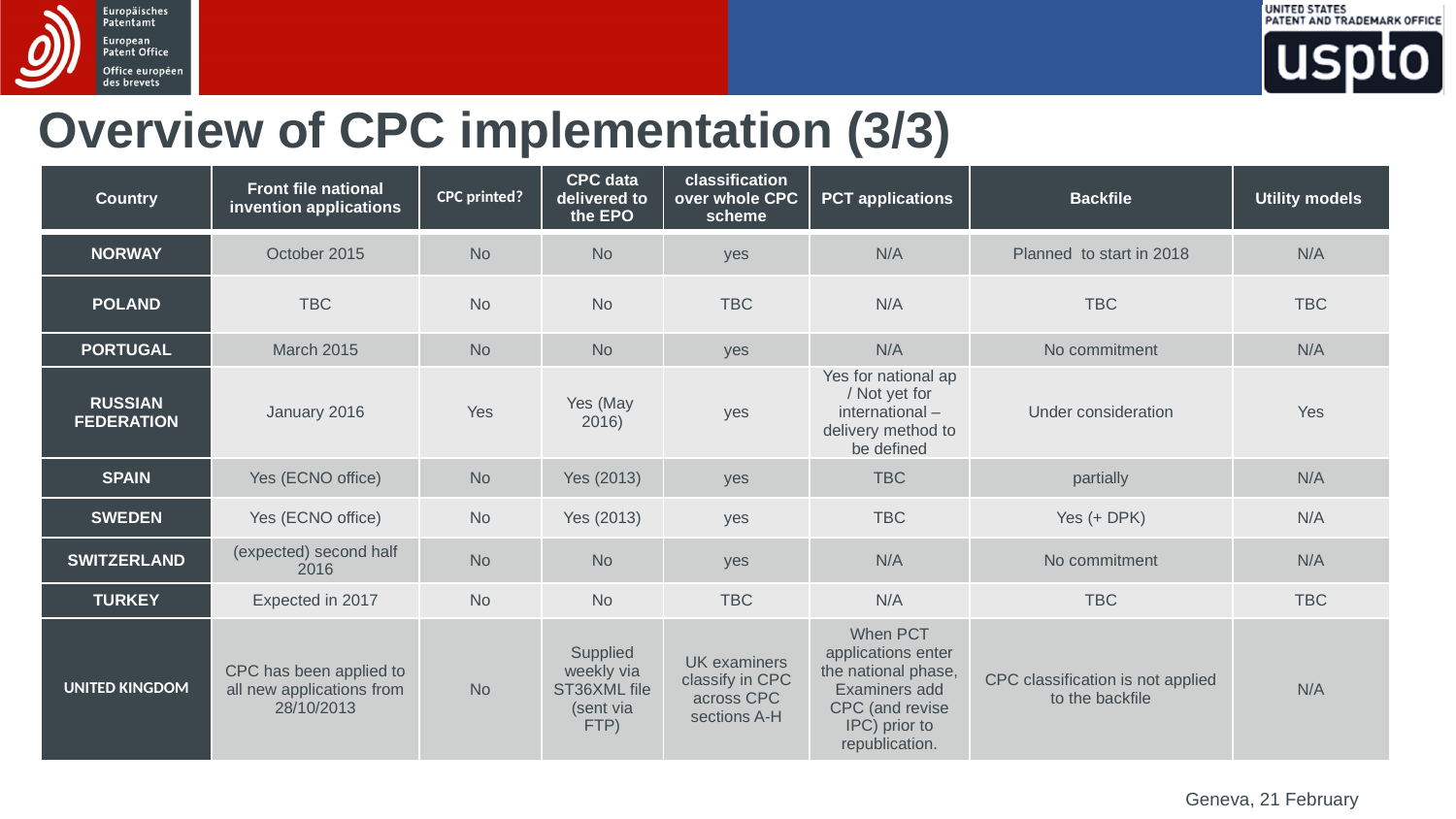

Overview of CPC implementation (3/3)
| Country | Front file national invention applications | CPC printed? | CPC data delivered to the EPO | classification over whole CPC scheme | PCT applications | Backfile | Utility models |
| --- | --- | --- | --- | --- | --- | --- | --- |
| NORWAY | October 2015 | No | No | yes | N/A | Planned to start in 2018 | N/A |
| POLAND | TBC | No | No | TBC | N/A | TBC | TBC |
| PORTUGAL | March 2015 | No | No | yes | N/A | No commitment | N/A |
| RUSSIAN FEDERATION | January 2016 | Yes | Yes (May 2016) | yes | Yes for national ap / Not yet for international – delivery method to be defined | Under consideration | Yes |
| SPAIN | Yes (ECNO office) | No | Yes (2013) | yes | TBC | partially | N/A |
| SWEDEN | Yes (ECNO office) | No | Yes (2013) | yes | TBC | Yes (+ DPK) | N/A |
| SWITZERLAND | (expected) second half 2016 | No | No | yes | N/A | No commitment | N/A |
| TURKEY | Expected in 2017 | No | No | TBC | N/A | TBC | TBC |
| UNITED KINGDOM | CPC has been applied to all new applications from 28/10/2013 | No | Supplied weekly via ST36XML file (sent via FTP) | UK examiners classify in CPC across CPC sections A-H | When PCT applications enter the national phase, Examiners add CPC (and revise IPC) prior to republication. | CPC classification is not applied to the backfile | N/A |
Geneva, 21 February 2017